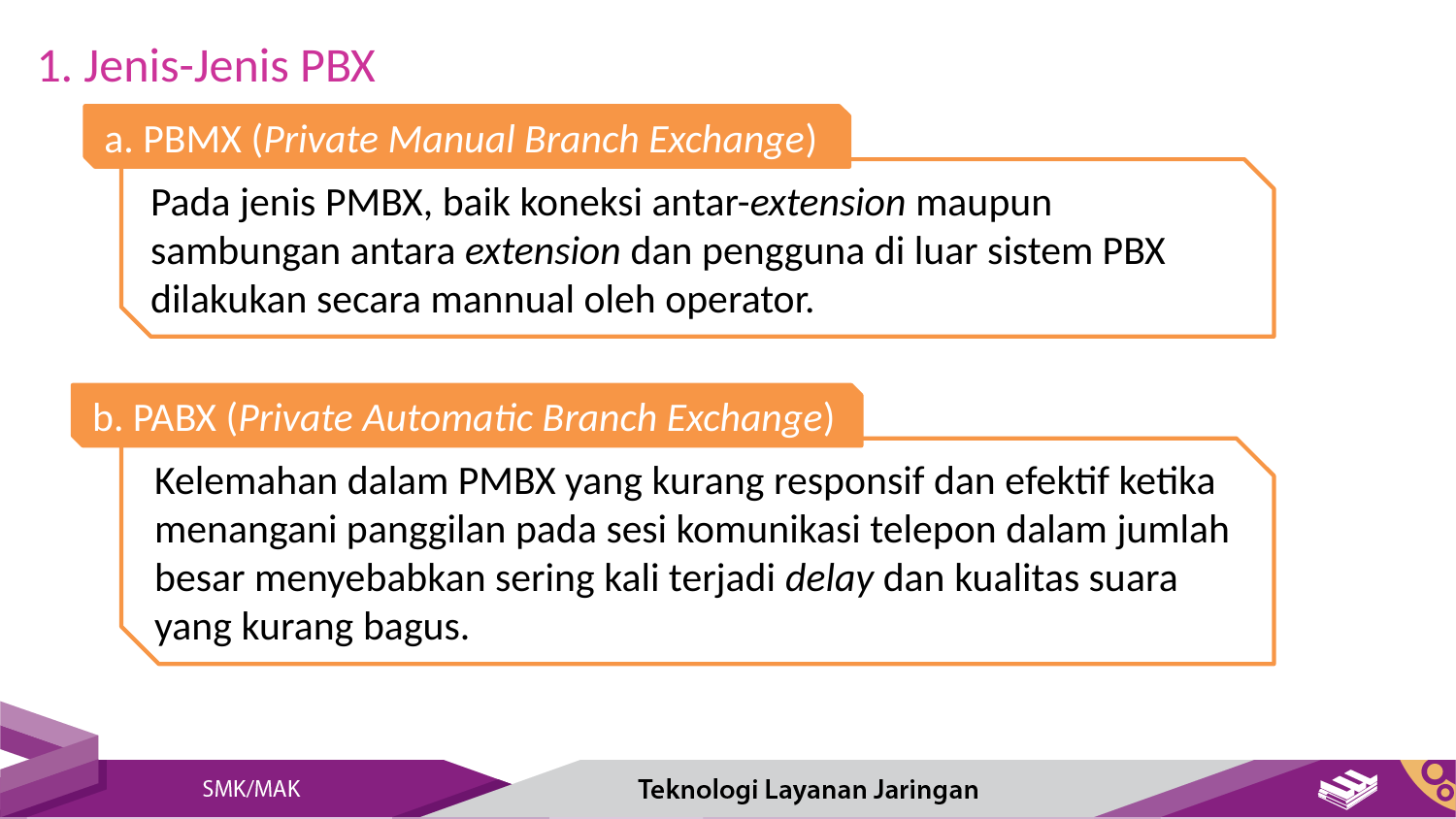

1. Jenis-Jenis PBX
a. PBMX (Private Manual Branch Exchange)
Pada jenis PMBX, baik koneksi antar-extension maupun sambungan antara extension dan pengguna di luar sistem PBX dilakukan secara mannual oleh operator.
b. PABX (Private Automatic Branch Exchange)
Kelemahan dalam PMBX yang kurang responsif dan efektif ketika menangani panggilan pada sesi komunikasi telepon dalam jumlah besar menyebabkan sering kali terjadi delay dan kualitas suara yang kurang bagus.